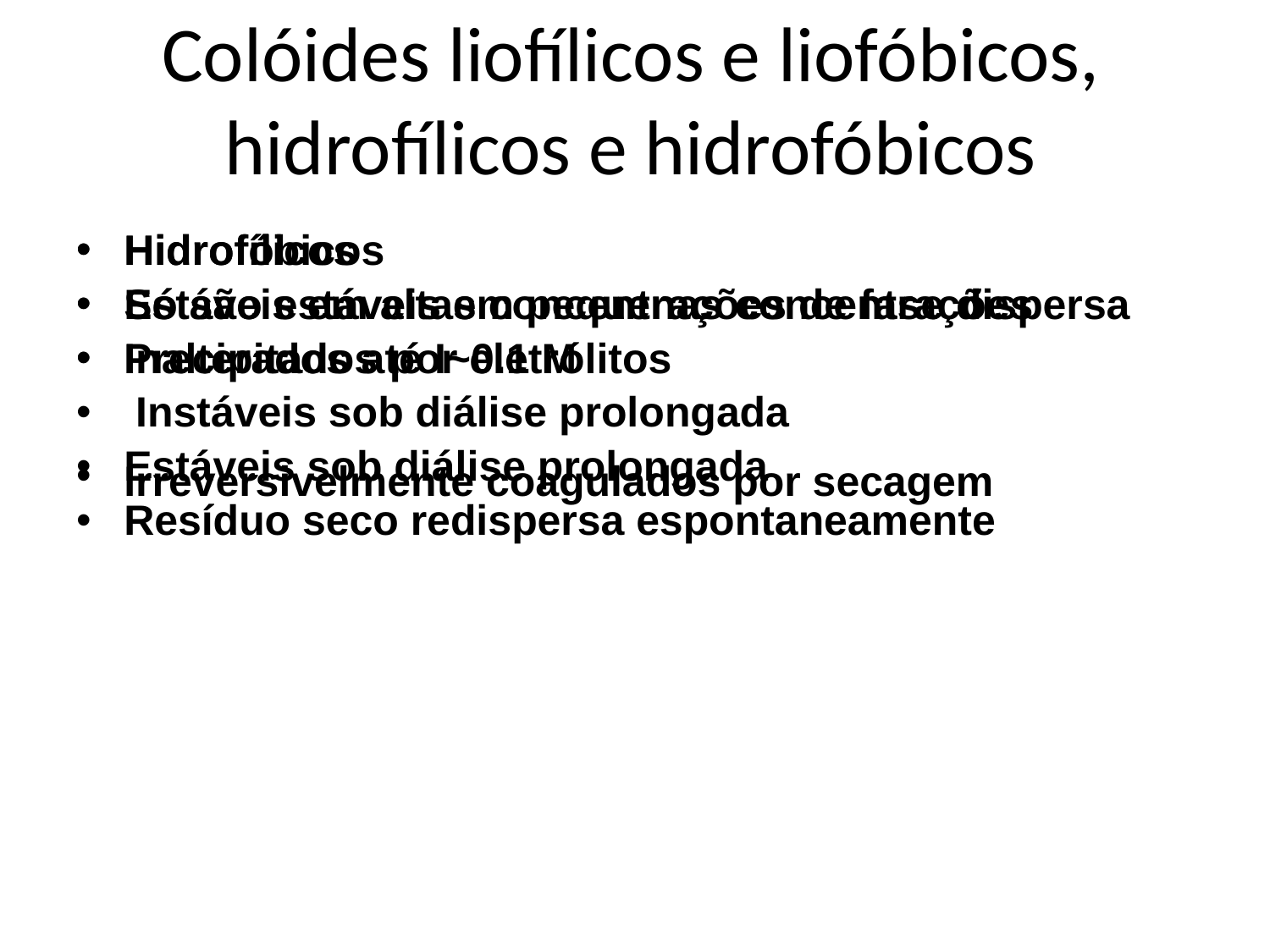

# Colóides liofílicos e liofóbicos, hidrofílicos e hidrofóbicos
Hidrofílicos
Estáveis em altas concentrações de fase dispersa
Inalterados até I~0.1 M

Estáveis sob diálise prolongada
Resíduo seco redispersa espontaneamente
Hidrofóbicos
Só são estáveis em pequenas concentrações
Precipitados por eletrólitos
 Instáveis sob diálise prolongada
Irreversivelmente coagulados por secagem